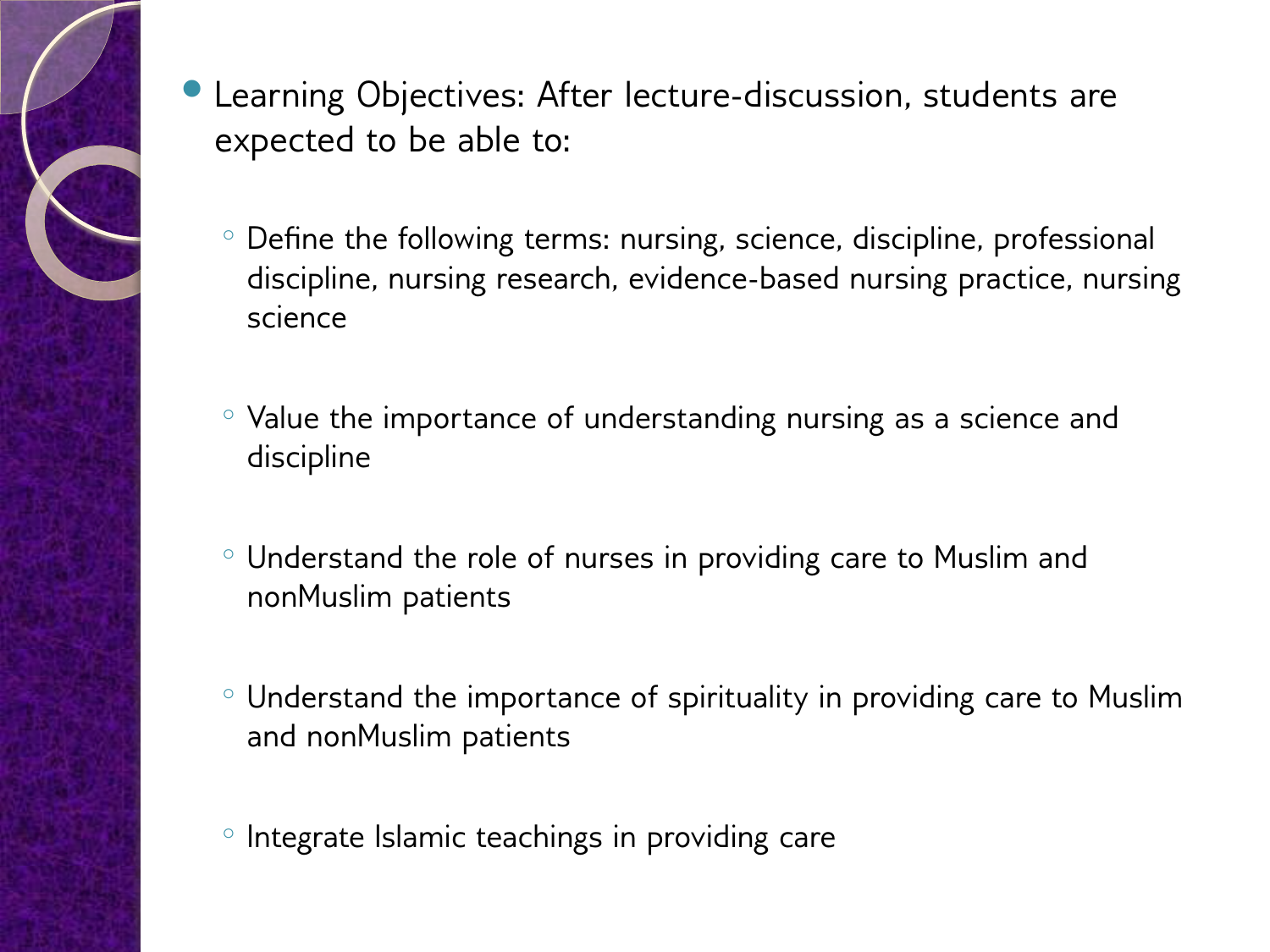

Learning Objectives: After lecture-discussion, students are expected to be able to:

Define the following terms: nursing, science, discipline, professional discipline, nursing research, evidence-based nursing practice, nursing science

Value the importance of understanding nursing as a science and discipline

Understand the role of nurses in providing care to Muslim and nonMuslim patients

Understand the importance of spirituality in providing care to Muslim and nonMuslim patients

Integrate Islamic teachings in providing care